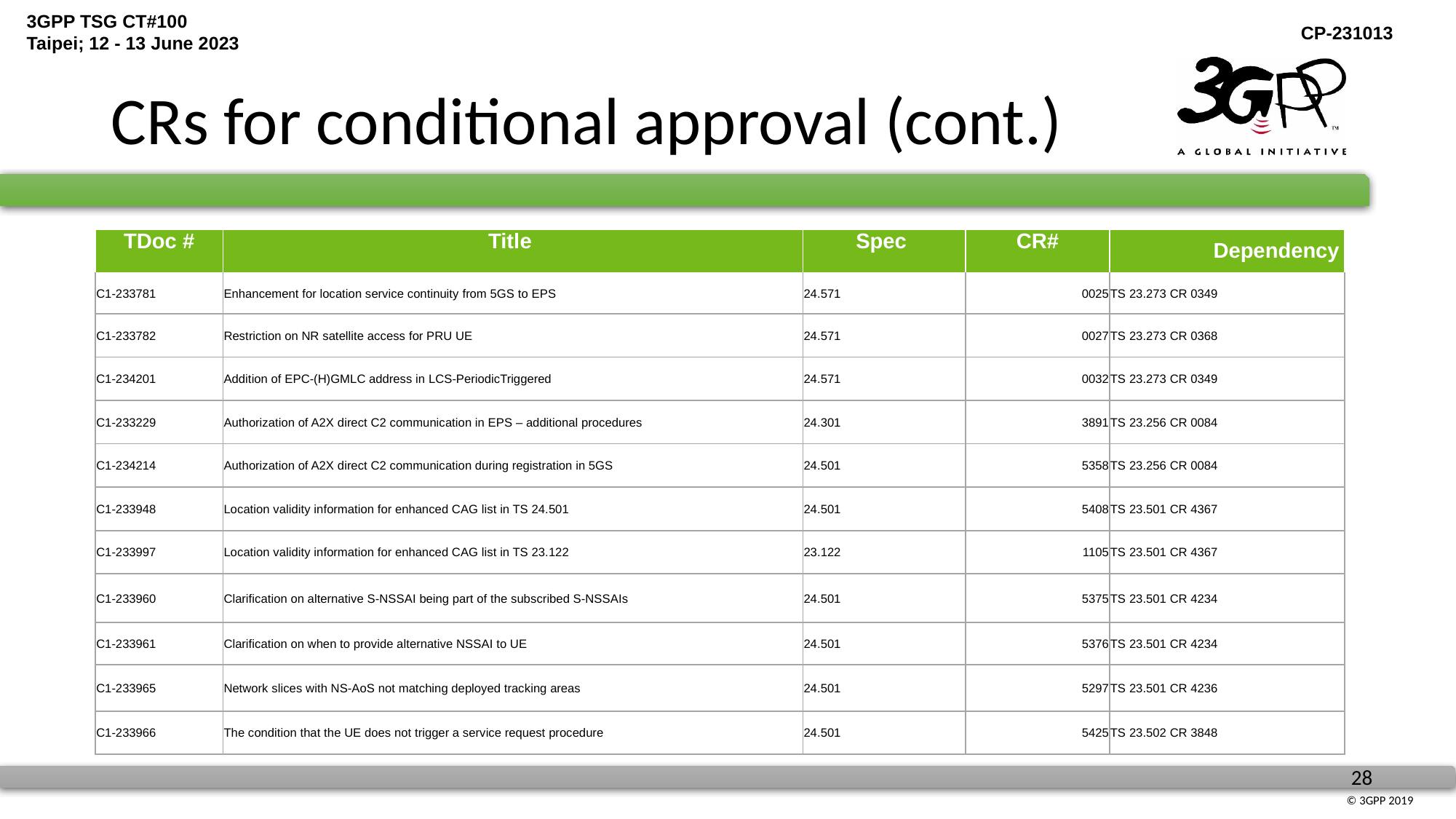

# CRs for conditional approval (cont.)
| TDoc # | Title | Spec | CR# | Dependency |
| --- | --- | --- | --- | --- |
| C1-233781 | Enhancement for location service continuity from 5GS to EPS | 24.571 | 0025 | TS 23.273 CR 0349 |
| C1-233782 | Restriction on NR satellite access for PRU UE | 24.571 | 0027 | TS 23.273 CR 0368 |
| C1-234201 | Addition of EPC-(H)GMLC address in LCS-PeriodicTriggered | 24.571 | 0032 | TS 23.273 CR 0349 |
| C1-233229 | Authorization of A2X direct C2 communication in EPS – additional procedures | 24.301 | 3891 | TS 23.256 CR 0084 |
| C1-234214 | Authorization of A2X direct C2 communication during registration in 5GS | 24.501 | 5358 | TS 23.256 CR 0084 |
| C1-233948 | Location validity information for enhanced CAG list in TS 24.501 | 24.501 | 5408 | TS 23.501 CR 4367 |
| C1-233997 | Location validity information for enhanced CAG list in TS 23.122 | 23.122 | 1105 | TS 23.501 CR 4367 |
| C1-233960 | Clarification on alternative S-NSSAI being part of the subscribed S-NSSAIs | 24.501 | 5375 | TS 23.501 CR 4234 |
| C1-233961 | Clarification on when to provide alternative NSSAI to UE | 24.501 | 5376 | TS 23.501 CR 4234 |
| C1-233965 | Network slices with NS-AoS not matching deployed tracking areas | 24.501 | 5297 | TS 23.501 CR 4236 |
| C1-233966 | The condition that the UE does not trigger a service request procedure | 24.501 | 5425 | TS 23.502 CR 3848 |